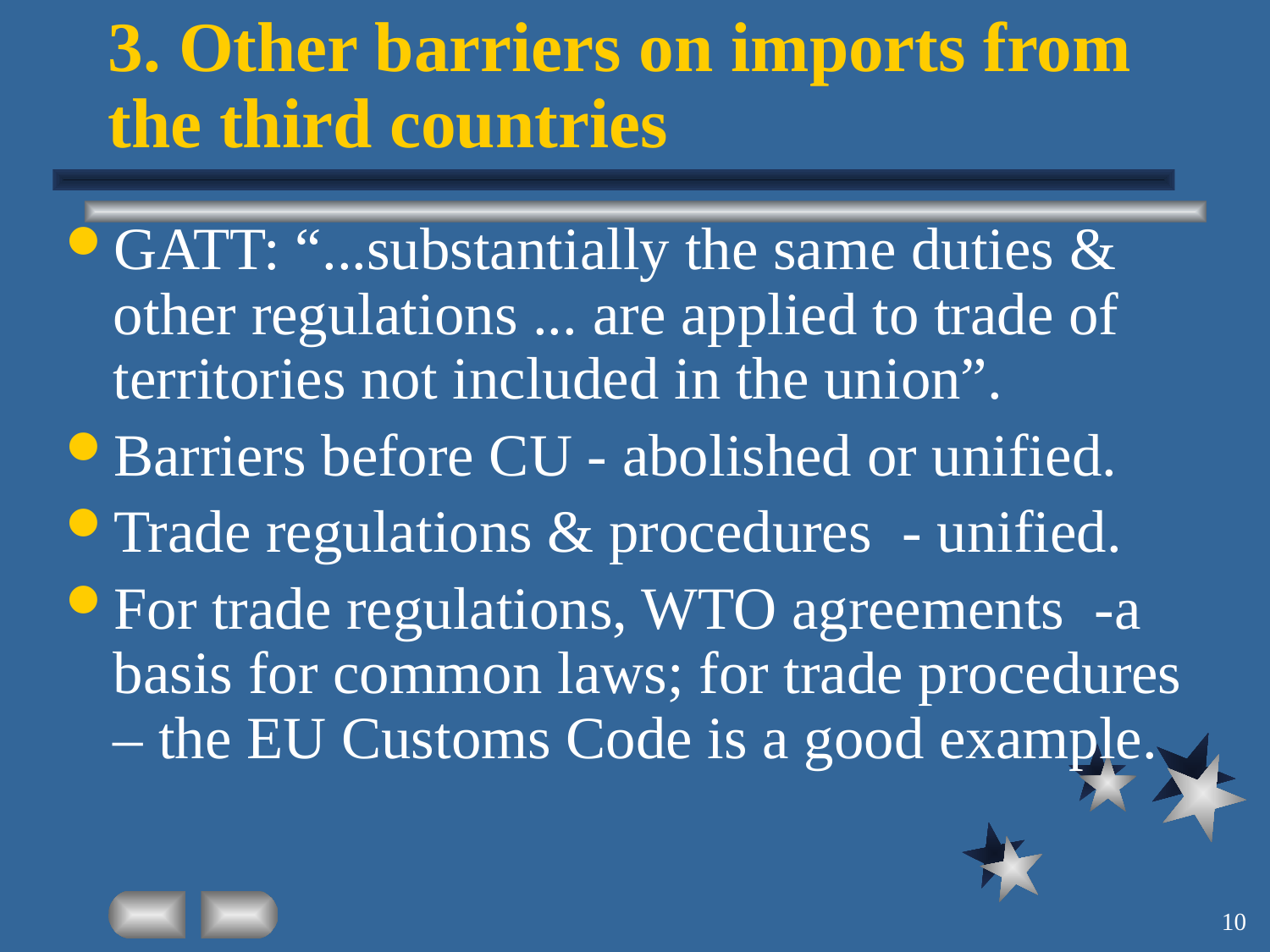

# 3. Other barriers on imports from the third countries
GATT: “...substantially the same duties & other regulations ... are applied to trade of territories not included in the union”.
Barriers before CU - abolished or unified.
Trade regulations & procedures  - unified.
For trade regulations, WTO agreements  -a  basis for common laws; for trade procedures – the EU Customs Code is a good example.
10